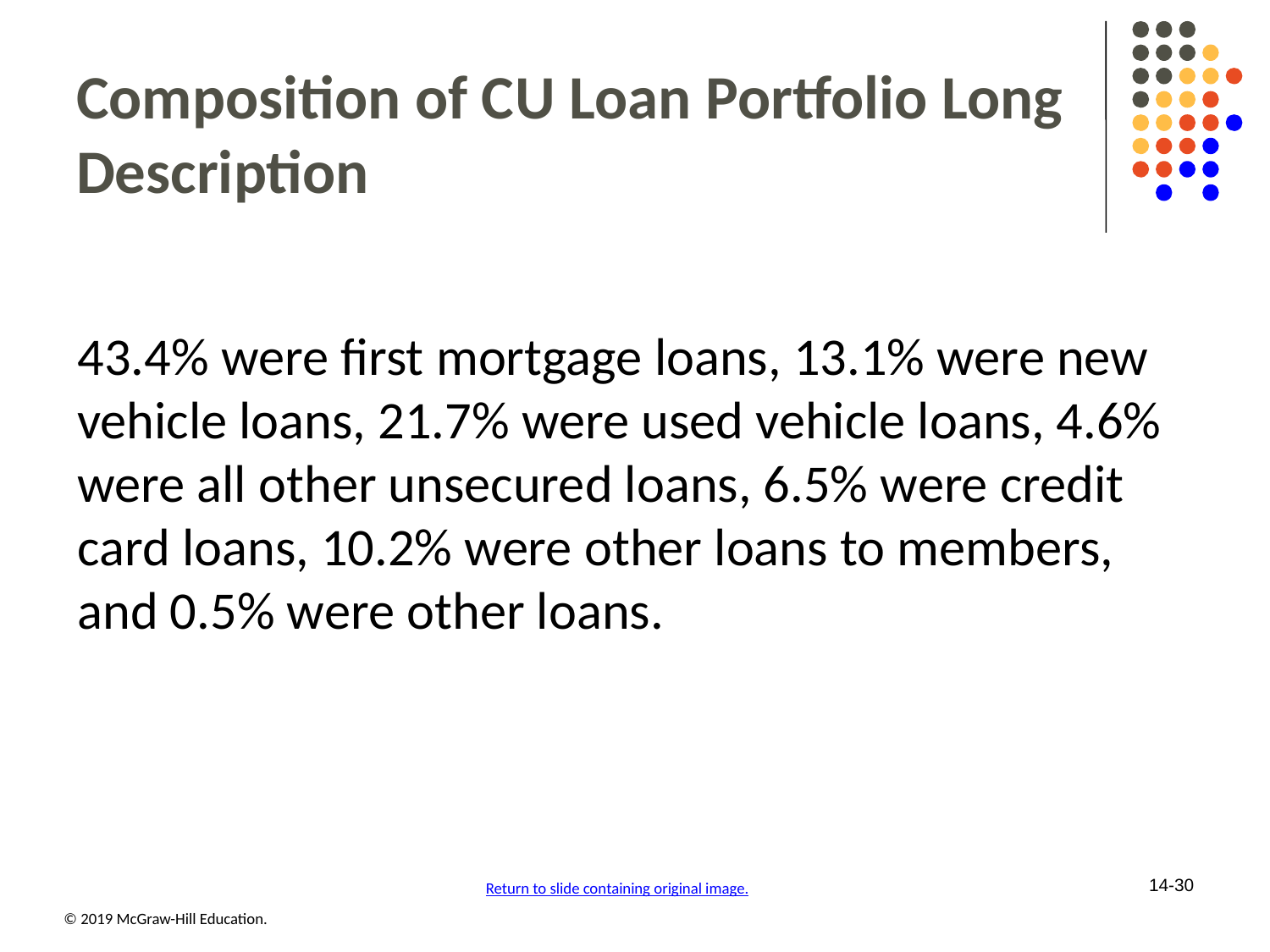

# Composition of C U Loan Portfolio Long Description
43.4% were first mortgage loans, 13.1% were new vehicle loans, 21.7% were used vehicle loans, 4.6% were all other unsecured loans, 6.5% were credit card loans, 10.2% were other loans to members, and 0.5% were other loans.
14-30
Return to slide containing original image.